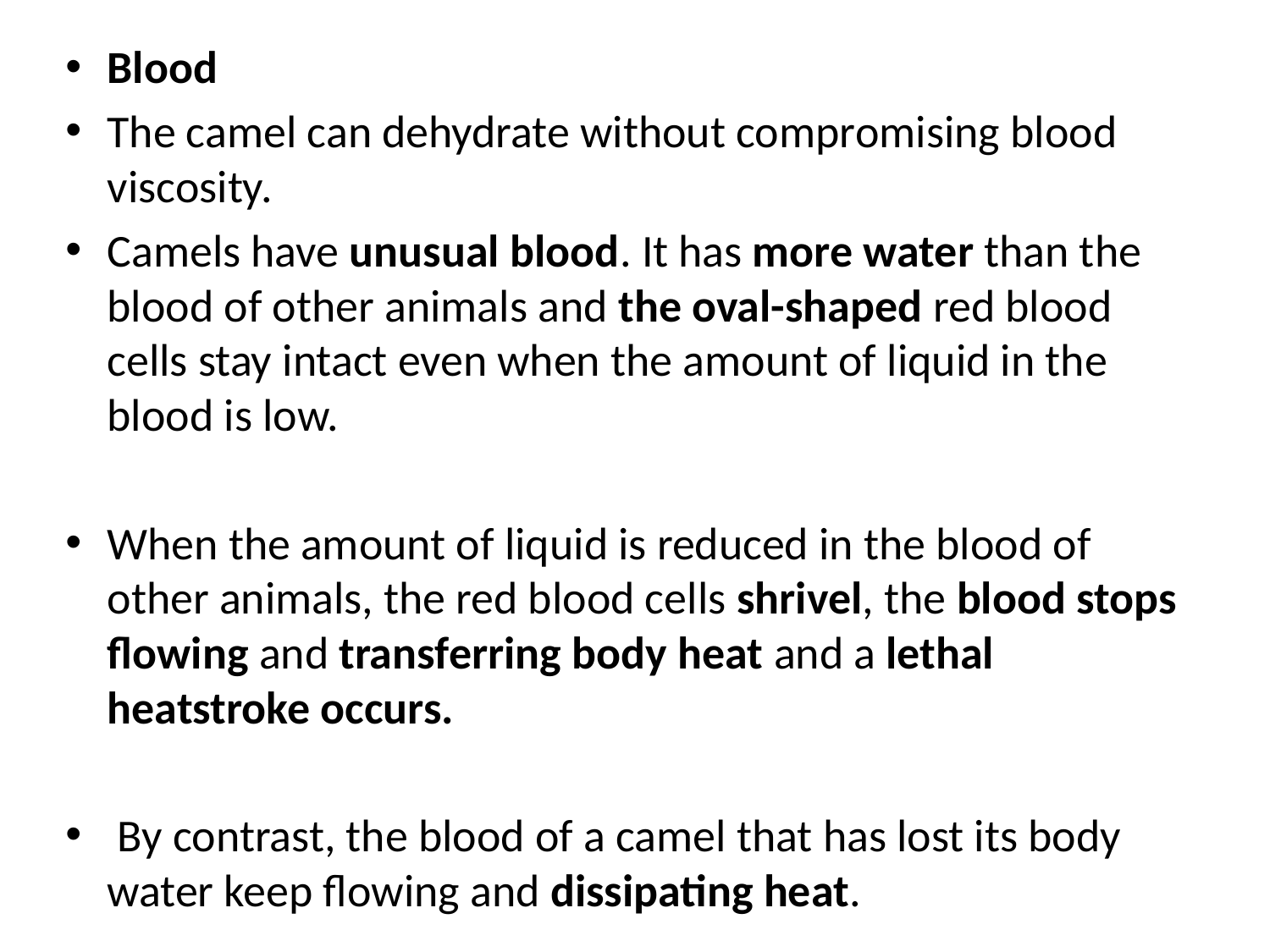

Blood
The camel can dehydrate without compromising blood viscosity.
Camels have unusual blood. It has more water than the blood of other animals and the oval-shaped red blood cells stay intact even when the amount of liquid in the blood is low.

When the amount of liquid is reduced in the blood of other animals, the red blood cells shrivel, the blood stops flowing and transferring body heat and a lethal heatstroke occurs.

 By contrast, the blood of a camel that has lost its body water keep flowing and dissipating heat.